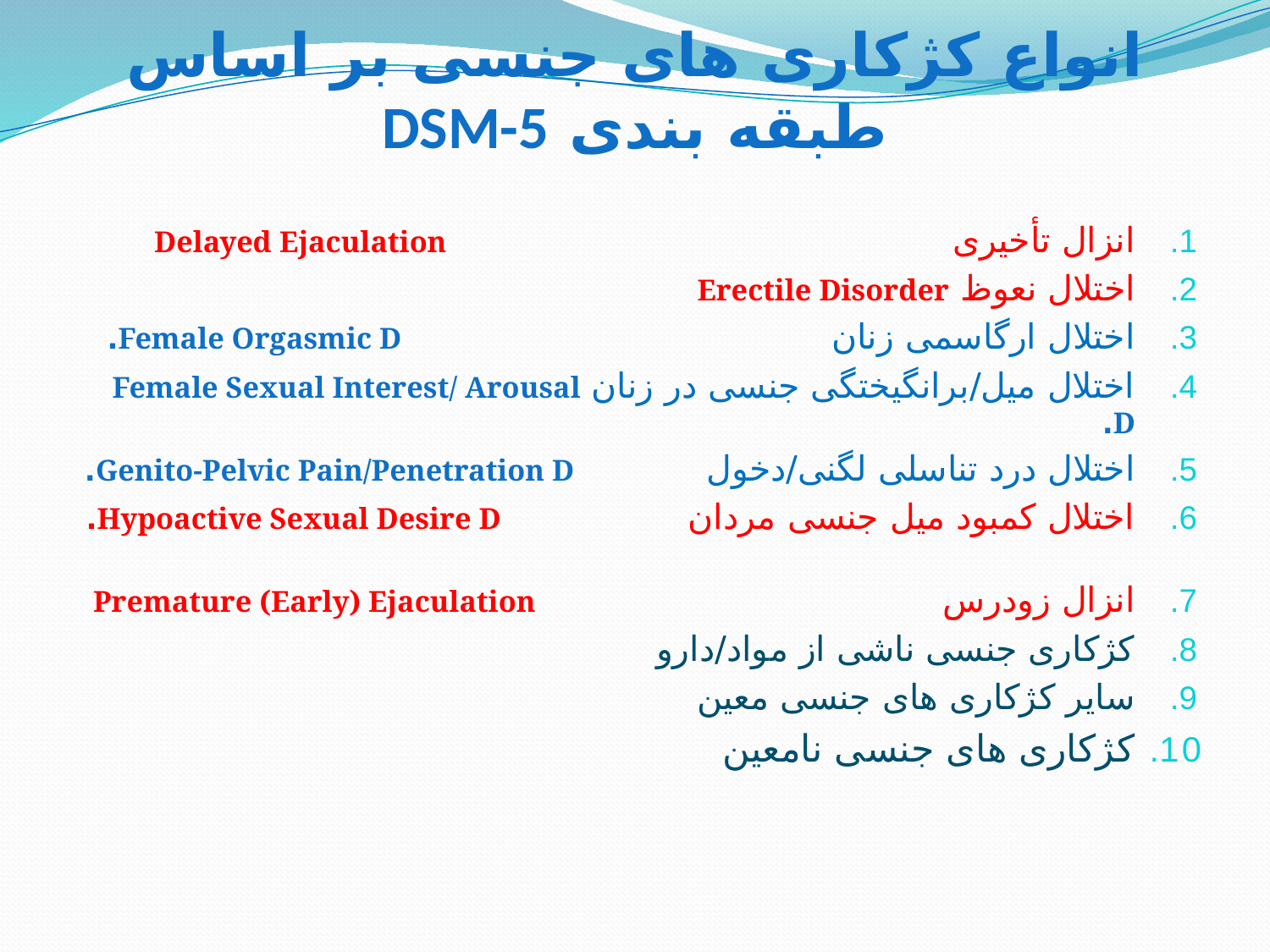

# انواع کژکاری های جنسی بر اساس طبقه بندی DSM-5
انزال تأخیری                                              Delayed Ejaculation
اختلال نعوظ Erectile Disorder
اختلال ارگاسمی زنان                                       Female Orgasmic D.
اختلال میل/برانگیختگی جنسی در زنان Female Sexual Interest/ Arousal D.
اختلال درد تناسلی لگنی/دخول            Genito-Pelvic Pain/Penetration D.
اختلال کمبود میل جنسی مردان                 Hypoactive Sexual Desire D.
انزال زودرس                                     Premature (Early) Ejaculation
کژکاری جنسی ناشی از مواد/دارو
سایر کژکاری های جنسی معین
کژکاری های جنسی نامعین